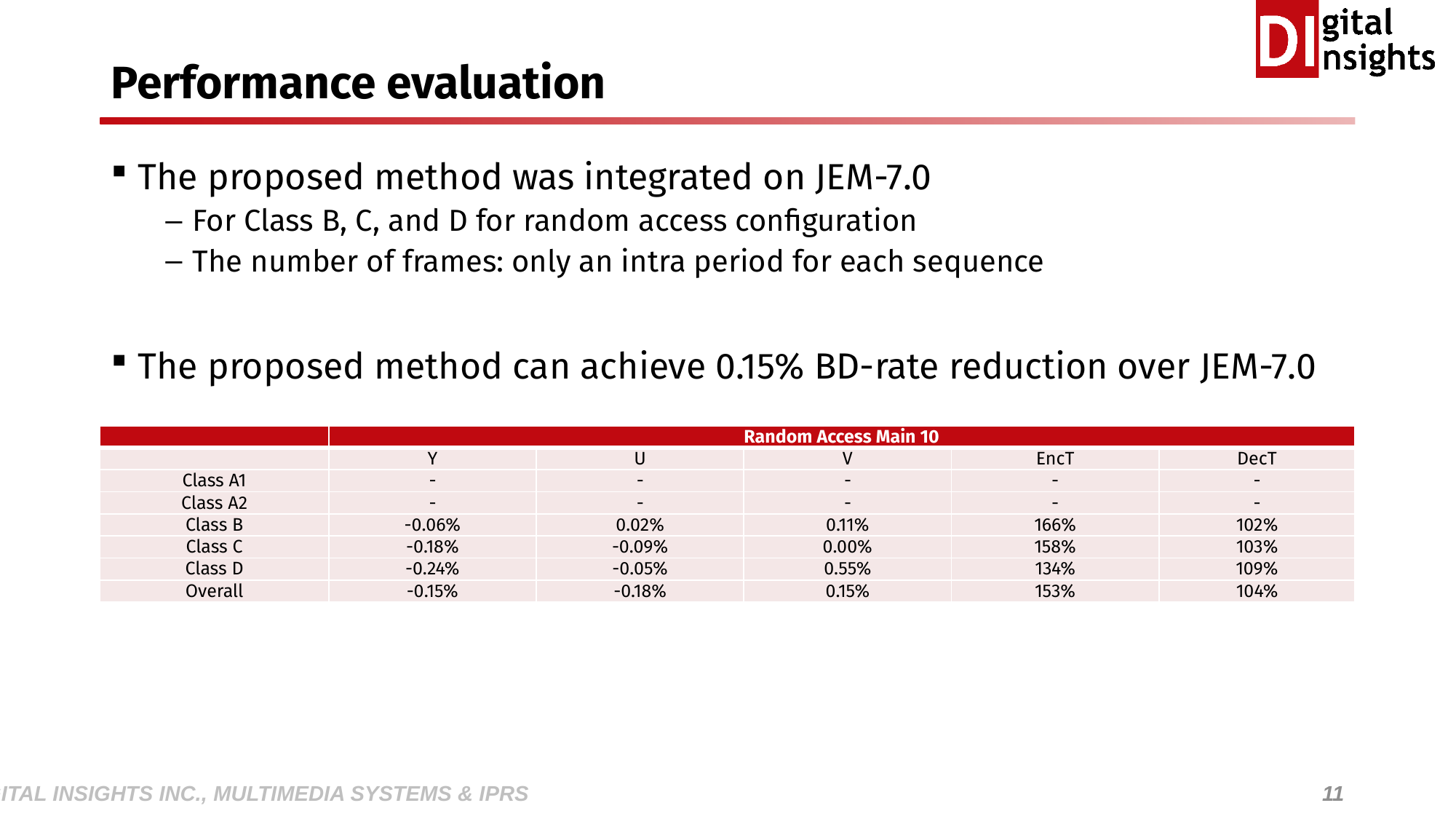

# Performance evaluation
The proposed method was integrated on JEM-7.0
For Class B, C, and D for random access configuration
The number of frames: only an intra period for each sequence

The proposed method can achieve 0.15% BD-rate reduction over JEM-7.0
|  | Random Access Main 10 |  |  |  |  |
| --- | --- | --- | --- | --- | --- |
|  | Y | U | V | EncT | DecT |
| Class A1 | - | - | - | - | - |
| Class A2 | - | - | - | - | - |
| Class B | -0.06% | 0.02% | 0.11% | 166% | 102% |
| Class C | -0.18% | -0.09% | 0.00% | 158% | 103% |
| Class D | -0.24% | -0.05% | 0.55% | 134% | 109% |
| Overall | -0.15% | -0.18% | 0.15% | 153% | 104% |
11